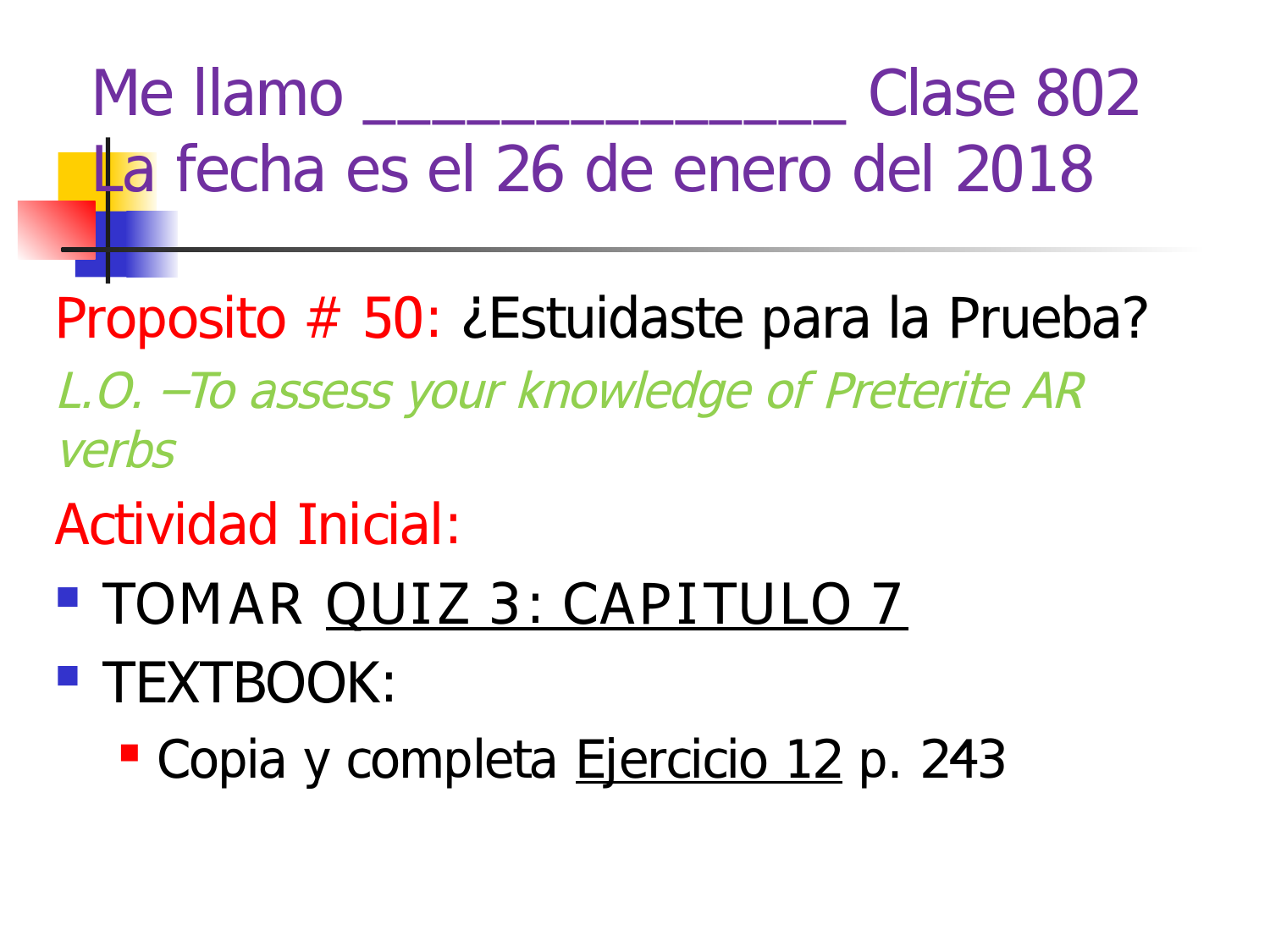

# Me llamo ______________ Clase 802 La fecha es el 26 de enero del 2018
Proposito # 50: ¿Estuidaste para la Prueba?
L.O. –To assess your knowledge of Preterite AR verbs
Actividad Inicial:
TOMAR QUIZ 3: CAPITULO 7
TEXTBOOK:
Copia y completa Ejercicio 12 p. 243